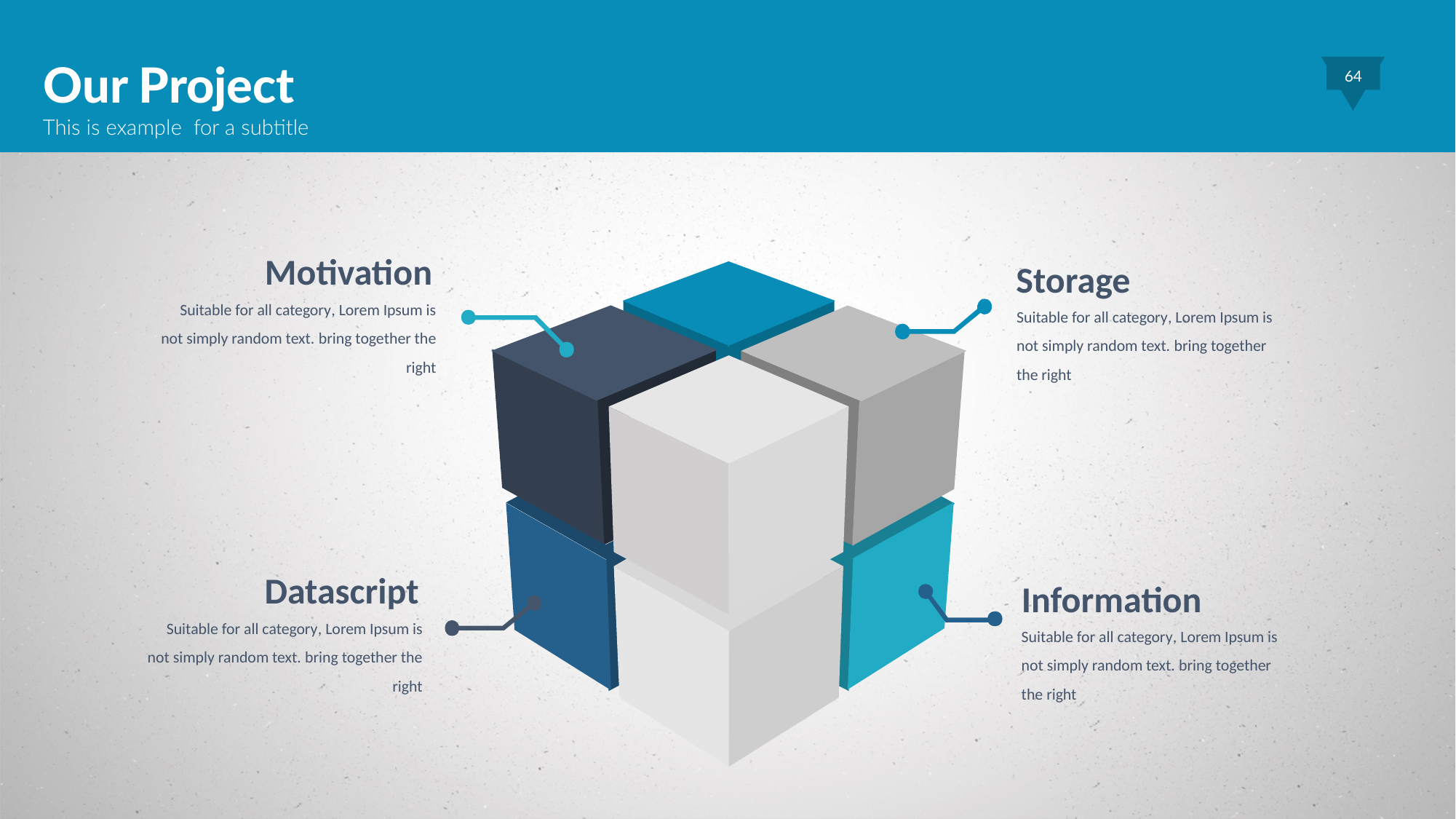

Our Project
This is example  for a subtitle

64
Motivation
Storage

Suitable for all category, Lorem Ipsum is not simply random text. bring together the right
Suitable for all category, Lorem Ipsum is not simply random text. bring together the right

Datascript
Information

Suitable for all category, Lorem Ipsum is not simply random text. bring together the right
Suitable for all category, Lorem Ipsum is not simply random text. bring together the right